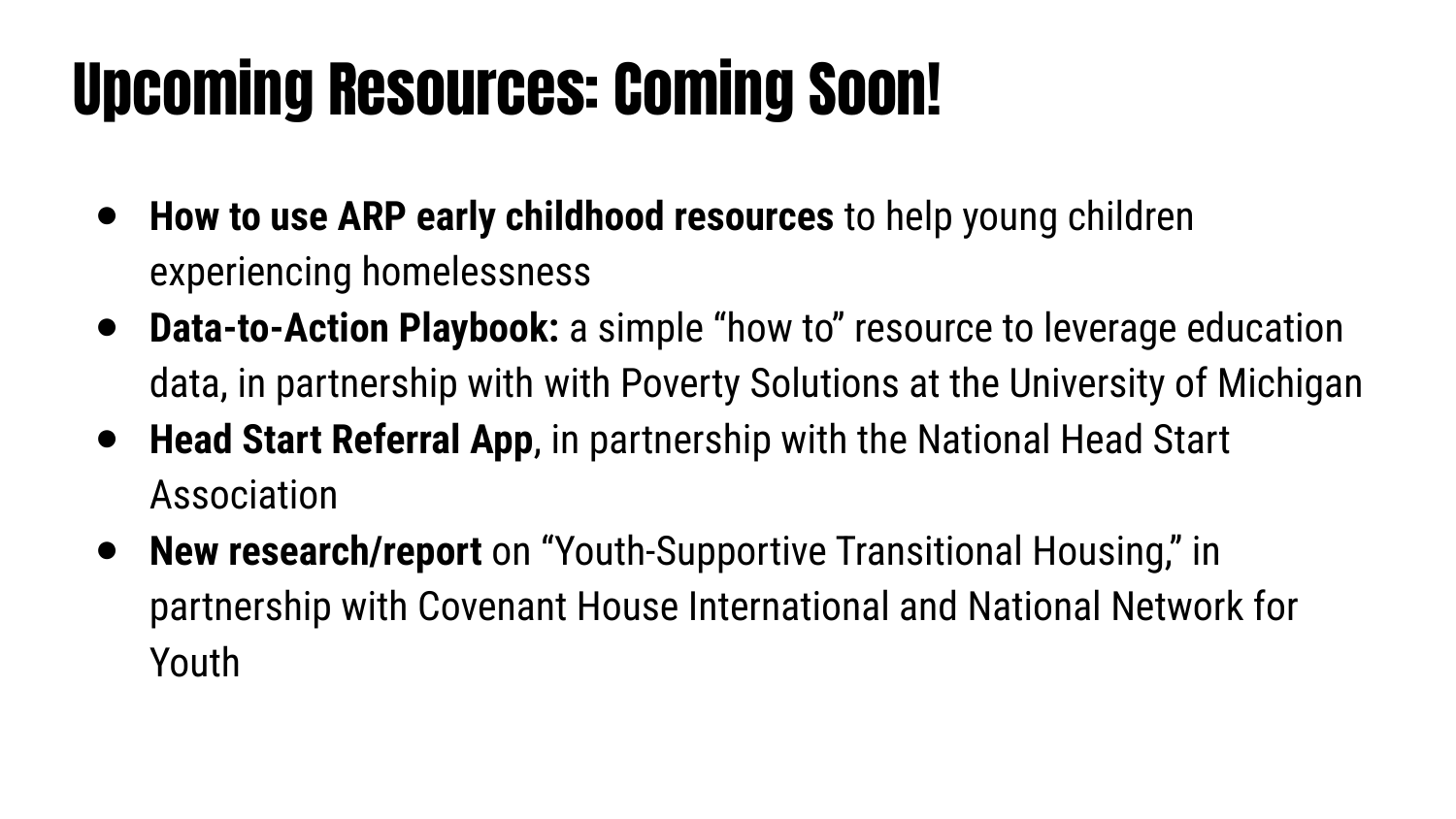

# Upcoming Resources: Coming Soon!

How to use ARP early childhood resources to help young children experiencing homelessness
Data-to-Action Playbook: a simple “how to” resource to leverage education data, in partnership with with Poverty Solutions at the University of Michigan
Head Start Referral App, in partnership with the National Head Start Association
New research/report on “Youth-Supportive Transitional Housing,” in partnership with Covenant House International and National Network for Youth